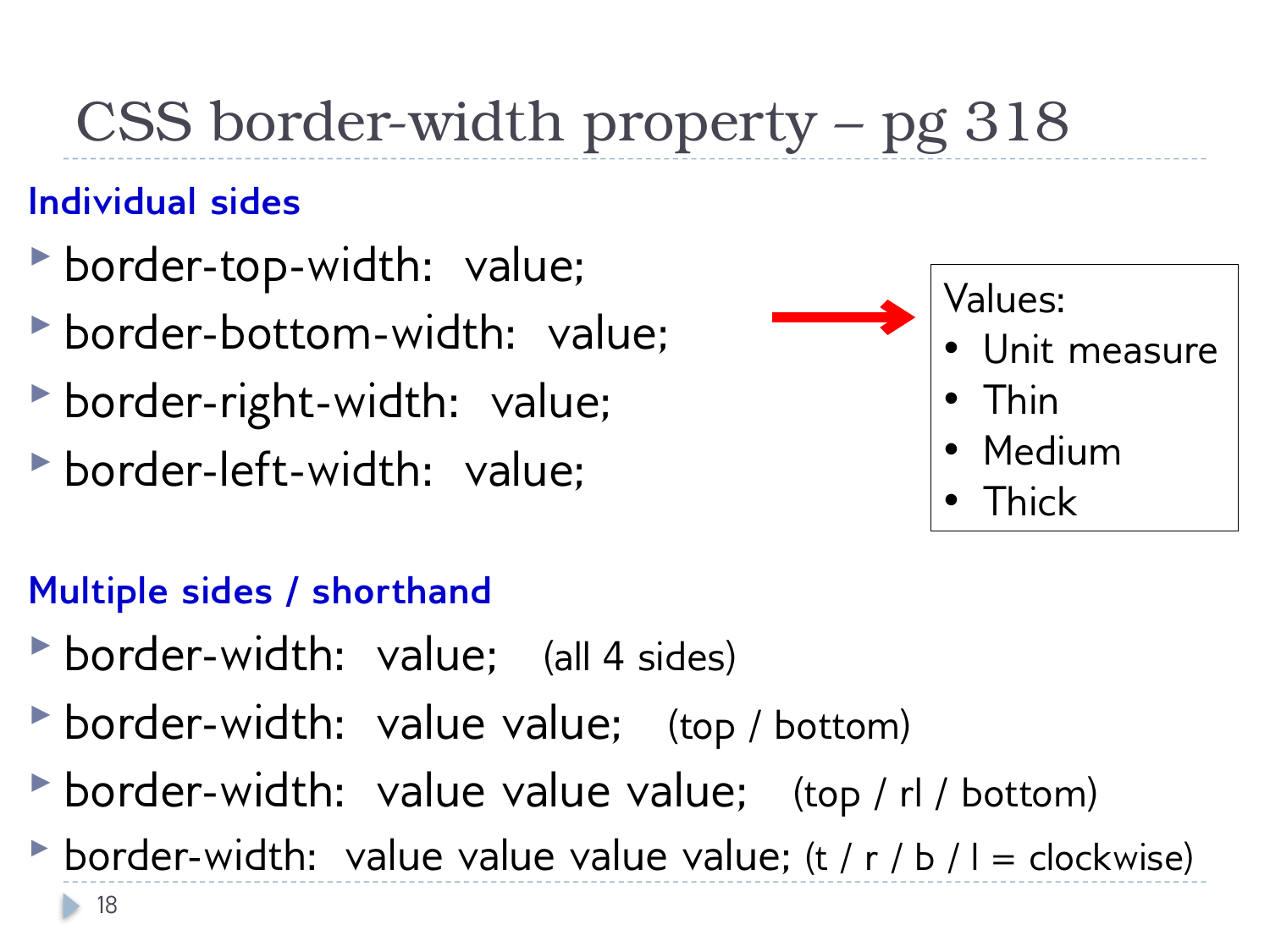

# CSS border-width property – pg 318
Individual sides
border-top-width:  value;
border-bottom-width:  value;
border-right-width:  value;
border-left-width:  value;
Multiple sides / shorthand
border-width:  value;   (all 4 sides)
border-width:  value value;   (top / bottom)
border-width:  value value value;   (top / rl / bottom)
border-width:  value value value value; (t / r / b / l = clockwise)

Values:
Unit measure
Thin
Medium
Thick
18